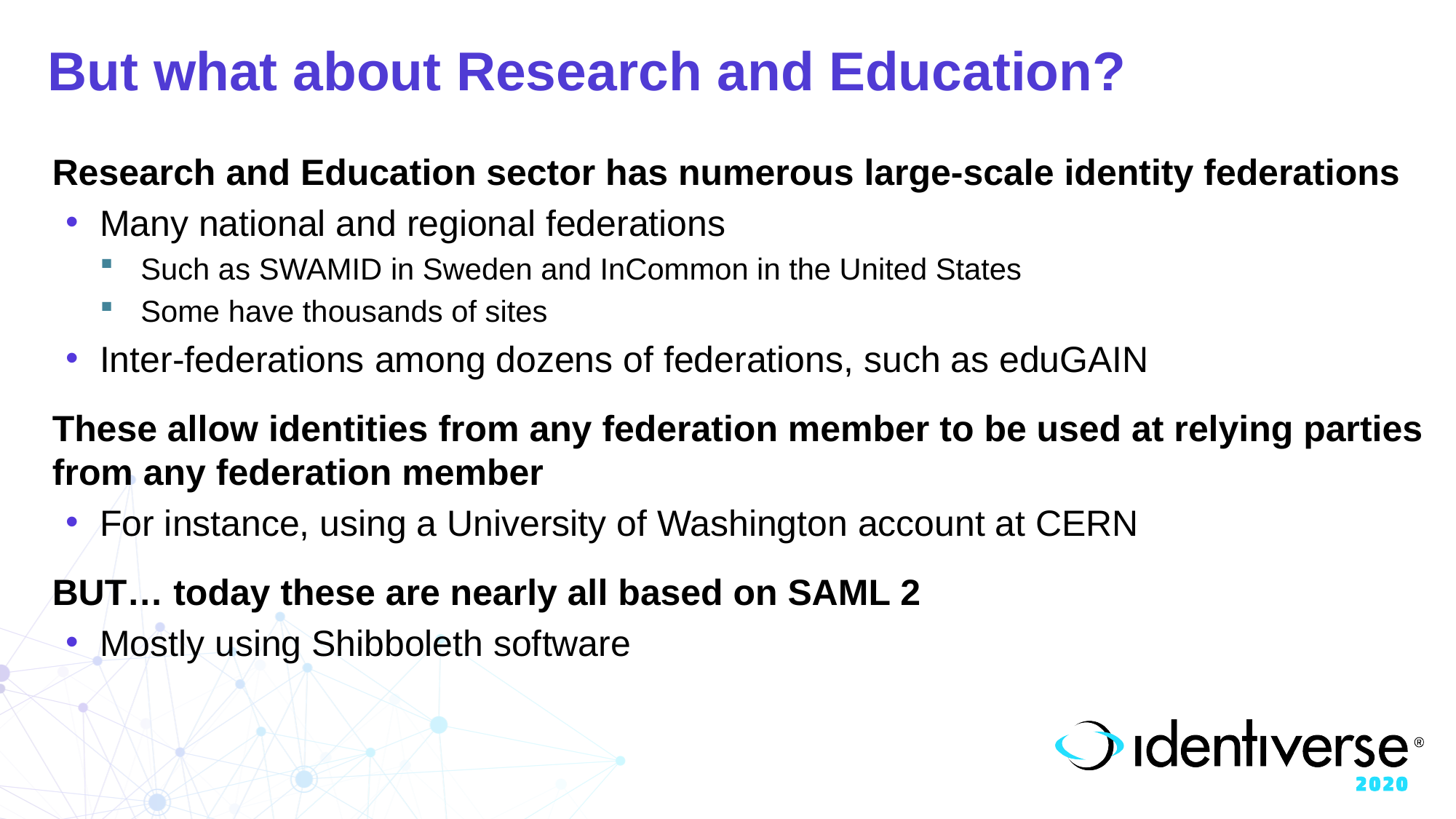

# But what about Research and Education?
Research and Education sector has numerous large-scale identity federations
Many national and regional federations
Such as SWAMID in Sweden and InCommon in the United States
Some have thousands of sites
Inter-federations among dozens of federations, such as eduGAIN
These allow identities from any federation member to be used at relying parties from any federation member
For instance, using a University of Washington account at CERN
BUT… today these are nearly all based on SAML 2
Mostly using Shibboleth software